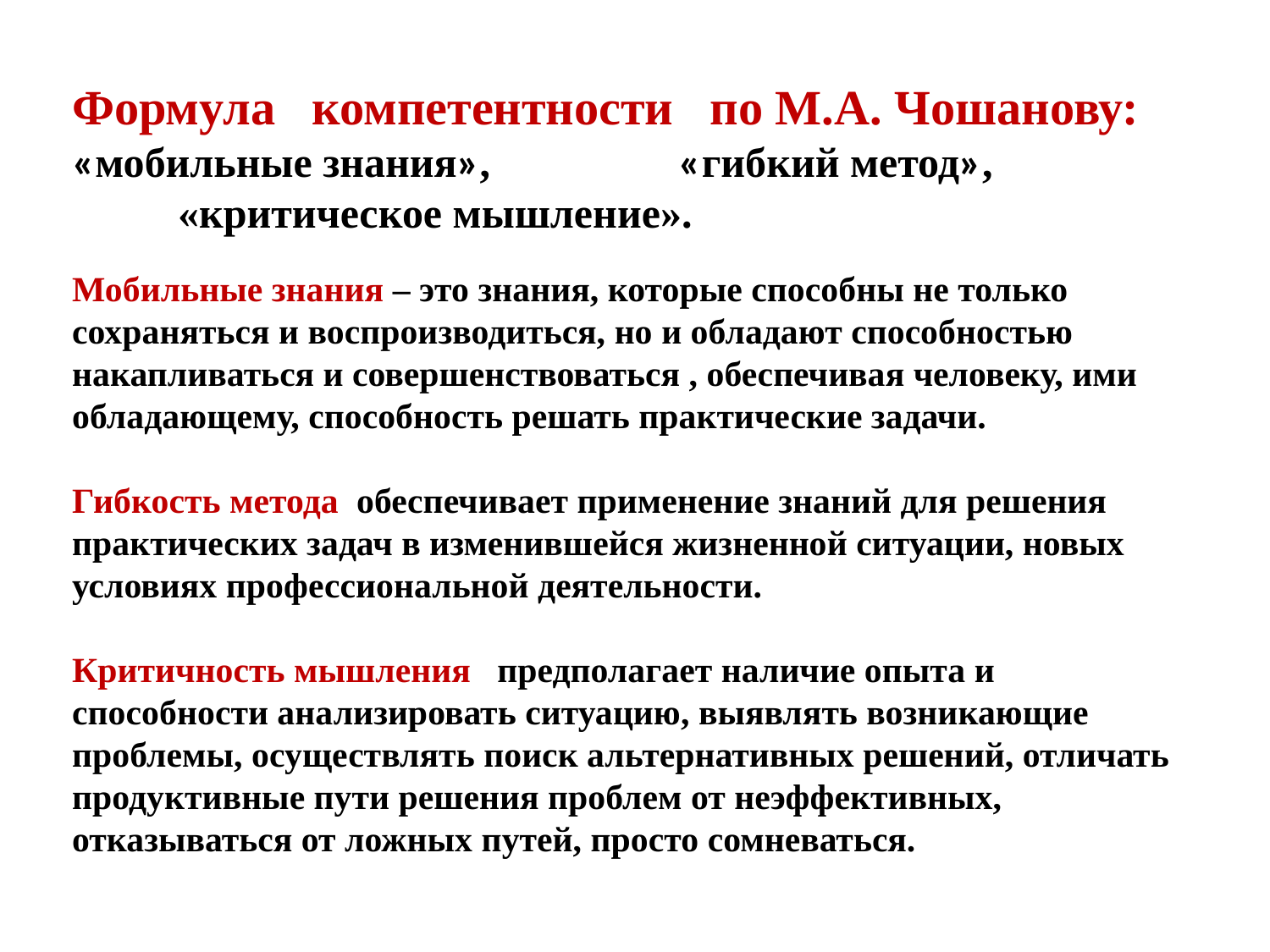

Формула   компетентности   по М.А. Чошанову:
«мобильные знания»,                «гибкий метод»,                             «критическое мышление».
Мобильные знания – это знания, которые способны не только сохраняться и воспроизводиться, но и обладают способностью накапливаться и совершенствоваться , обеспечивая человеку, ими обладающему, способность решать практические задачи.
Гибкость метода  обеспечивает применение знаний для решения практических задач в изменившейся жизненной ситуации, новых условиях профессиональной деятельности.
Критичность мышления   предполагает наличие опыта и способности анализировать ситуацию, выявлять возникающие проблемы, осуществлять поиск альтернативных решений, отличать продуктивные пути решения проблем от неэффективных, отказываться от ложных путей, просто сомневаться.